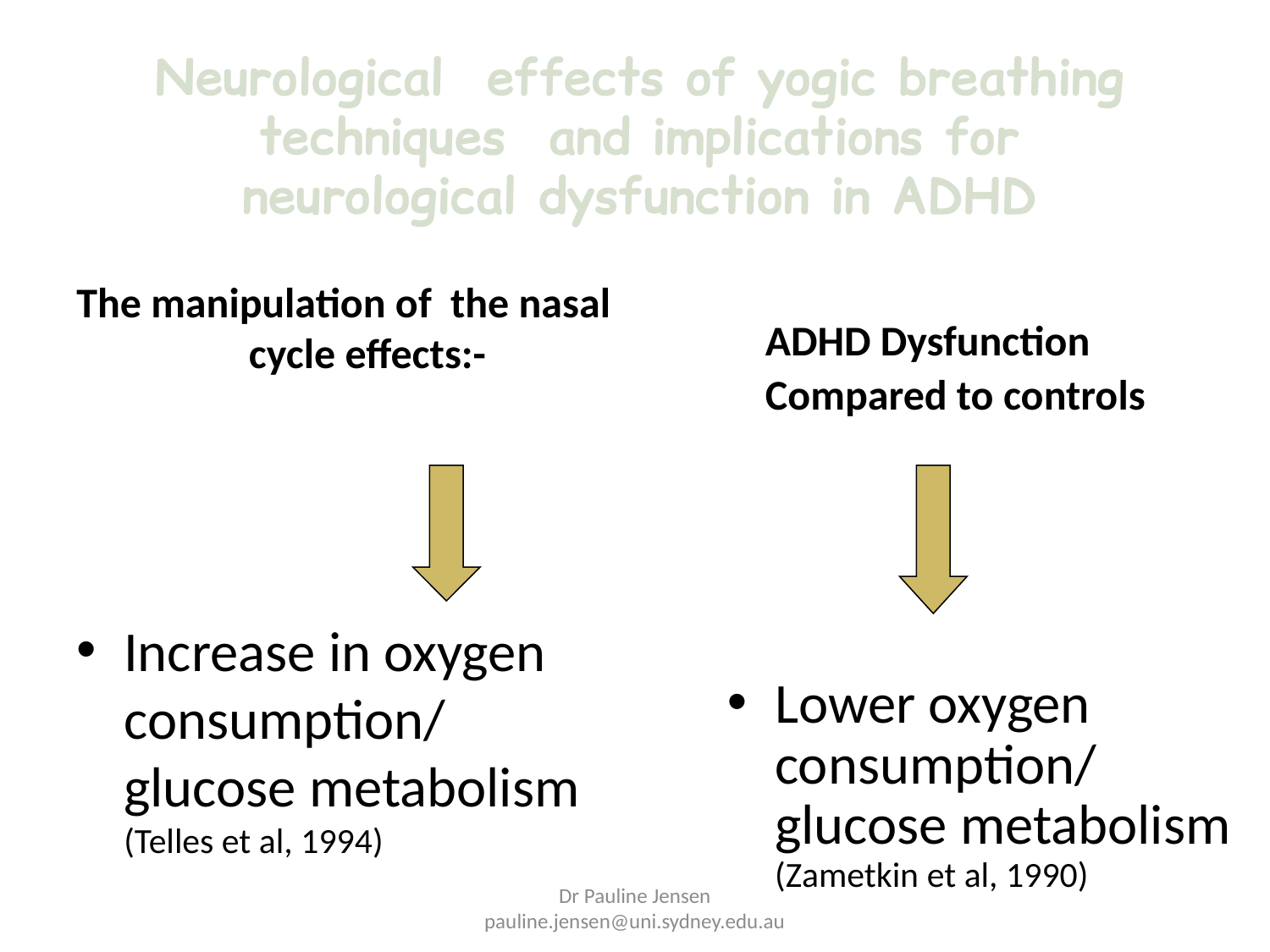

# Neurological  effects of yogic breathing techniques  and implications for neurological dysfunction in ADHD

The manipulation of  the nasal cycle effects:-

Increase in oxygen consumption/ glucose metabolism (Telles et al, 1994)

    ADHD Dysfunction
    Compared to controls

Lower oxygen consumption/ glucose metabolism (Zametkin et al, 1990)

Dr Pauline Jensen pauline.jensen@uni.sydney.edu.au